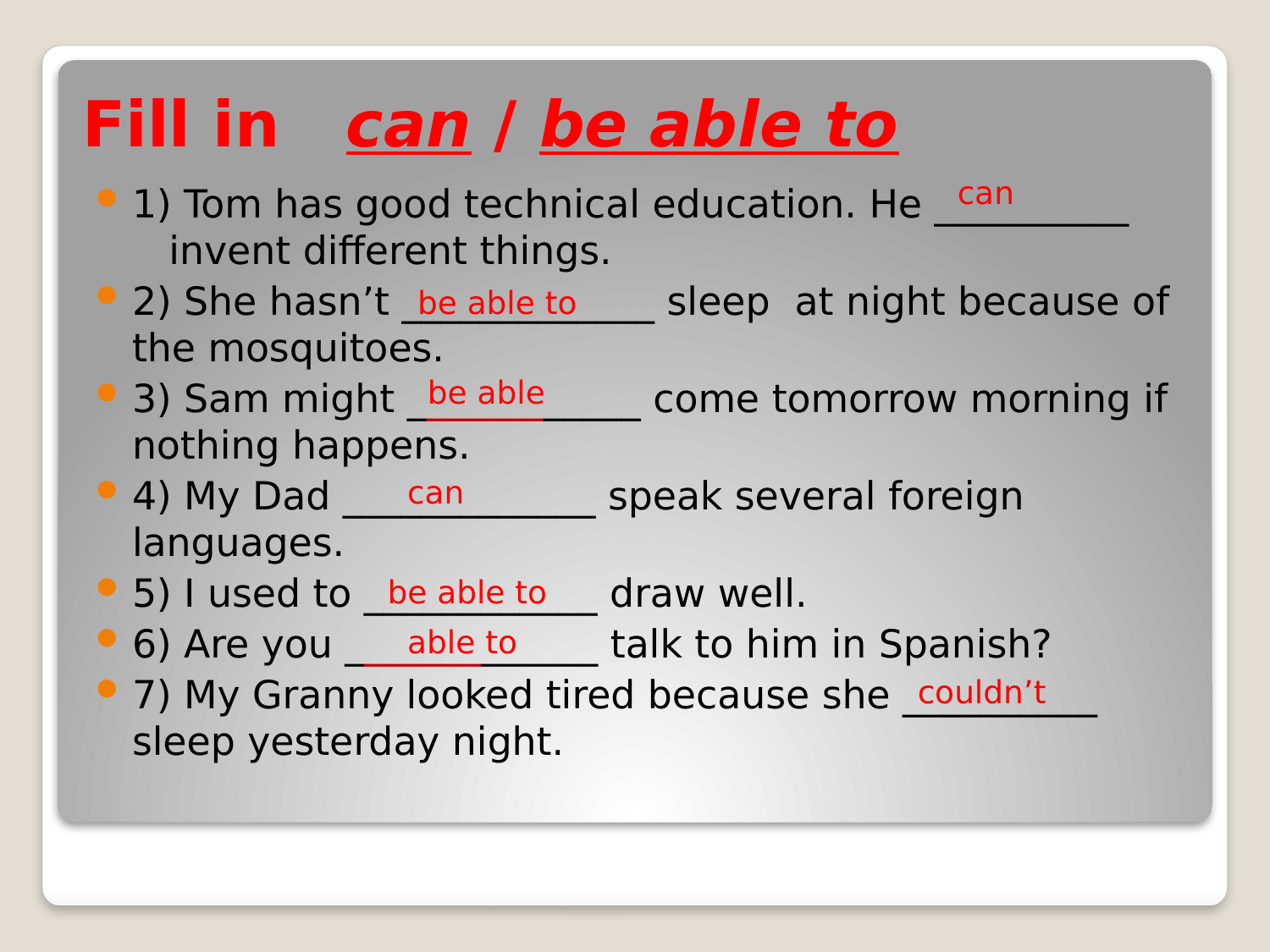

# Fill in   can / be able to
1) Tom has good technical education. He __________         invent different things.
2) She hasn’t _____________ sleep  at night because of the mosquitoes.
3) Sam might ____________ come tomorrow morning if nothing happens.
4) My Dad _____________ speak several foreign languages.
5) I used to ____________ draw well.
6) Are you _____________ talk to him in Spanish?
7) My Granny looked tired because she __________ sleep yesterday night.

can
 be able to
be able
can
 be able to
able to
couldn’t